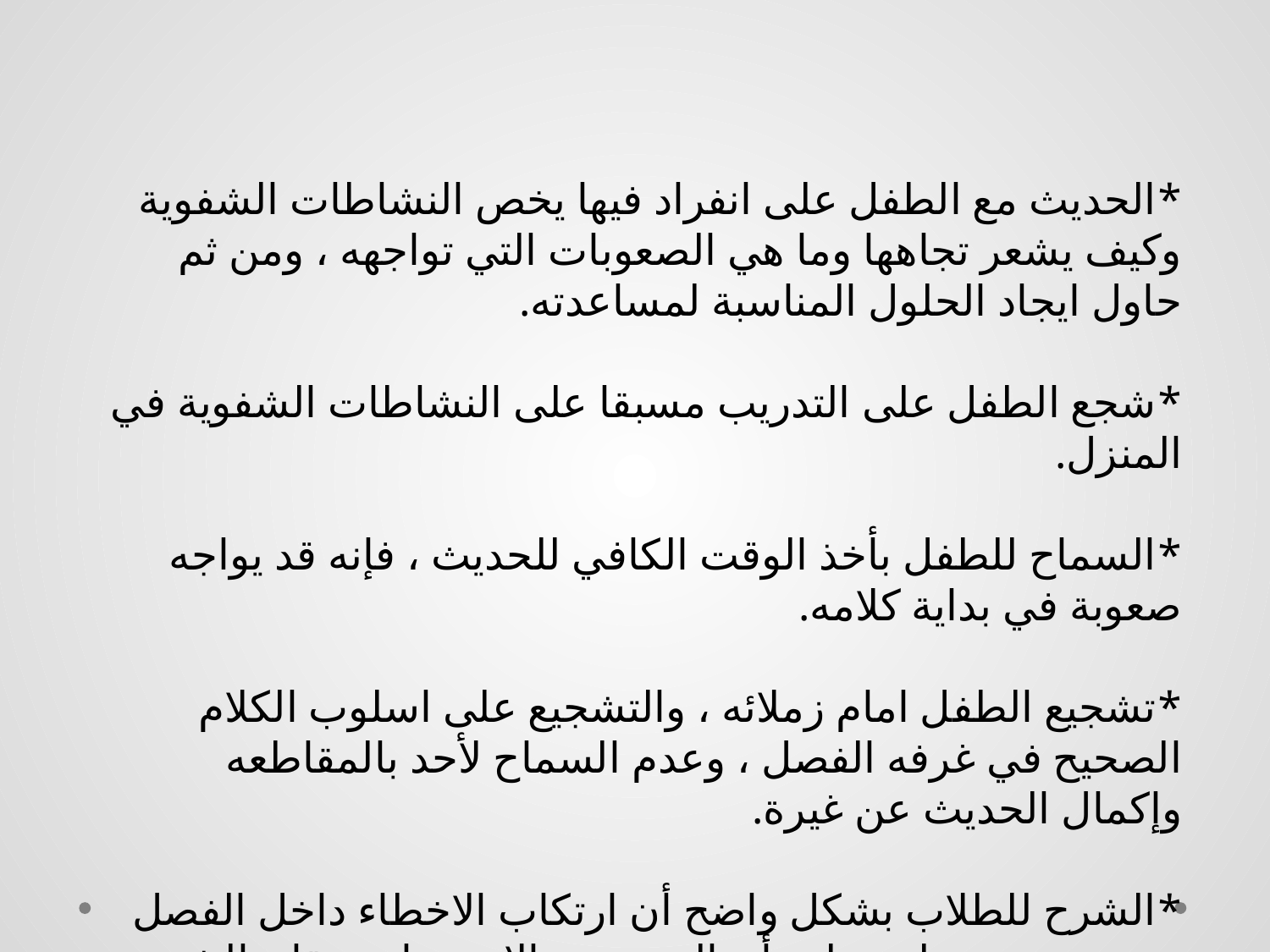

#
*الحديث مع الطفل على انفراد فيها يخص النشاطات الشفوية وكيف يشعر تجاهها وما هي الصعوبات التي تواجهه ، ومن ثم حاول ايجاد الحلول المناسبة لمساعدته.

*شجع الطفل على التدريب مسبقا على النشاطات الشفوية في المنزل.

*السماح للطفل بأخذ الوقت الكافي للحديث ، فإنه قد يواجه صعوبة في بداية كلامه.

*تشجيع الطفل امام زملائه ، والتشجيع على اسلوب الكلام الصحيح في غرفه الفصل ، وعدم السماح لأحد بالمقاطعه وإكمال الحديث عن غيرة.

*الشرح للطلاب بشكل واضح أن ارتكاب الاخطاء داخل الفصل هو جزء من عملية تعليم أن السخرية والاستهزاء يعيقان الشخص المتعلم.

*مراعاة ان الطفل الذي لديه تلعثم قد تزداد مشكلة لديه عند بداية التحاقه بالمدرسة.